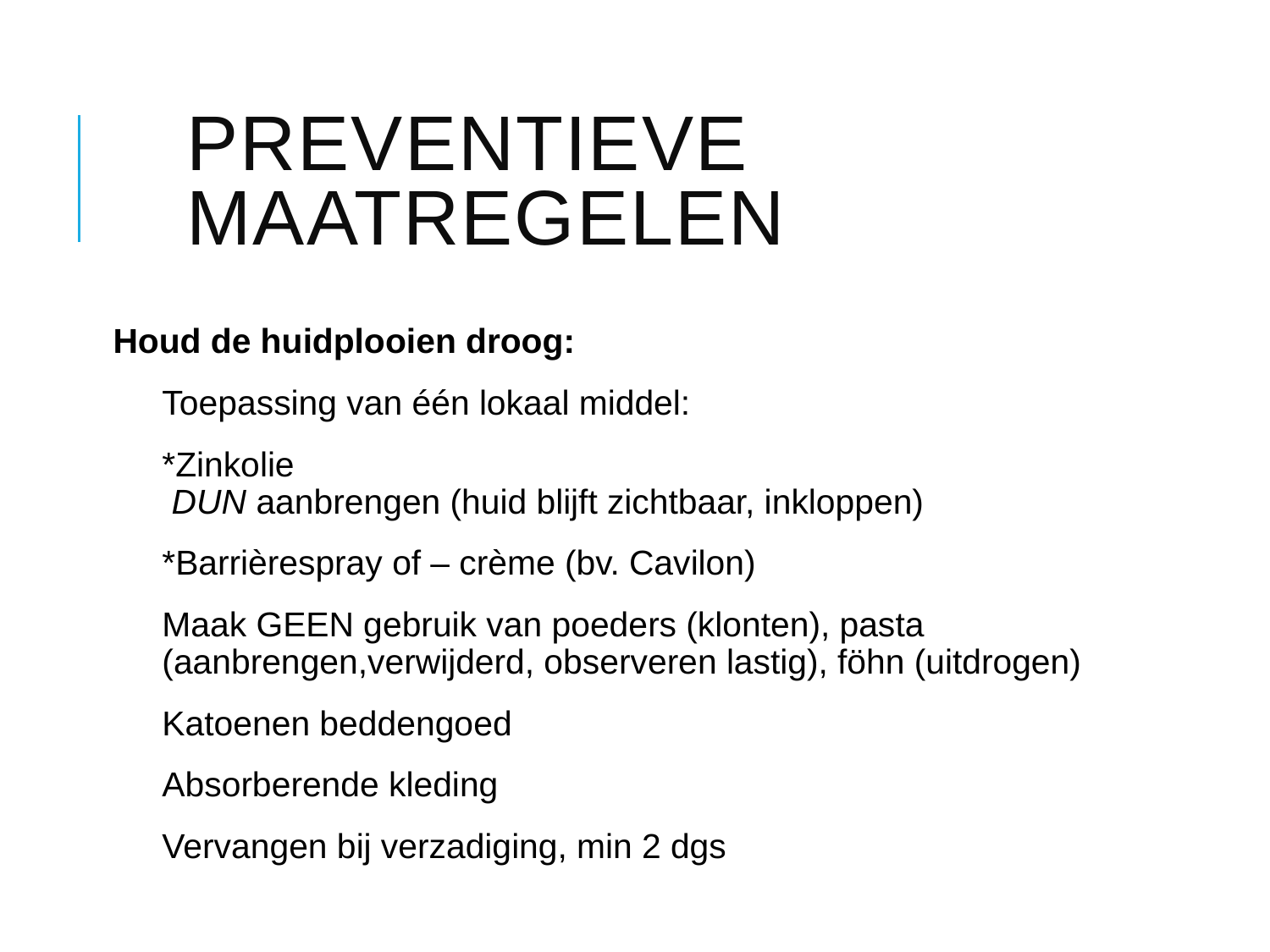

# Preventieve maatregelen
Houd de huidplooien droog:
Toepassing van één lokaal middel:
	*Zinkolie
 DUN aanbrengen (huid blijft zichtbaar, inkloppen)
	*Barrièrespray of – crème (bv. Cavilon)
Maak GEEN gebruik van poeders (klonten), pasta (aanbrengen,verwijderd, observeren lastig), föhn (uitdrogen)
Katoenen beddengoed
Absorberende kleding
Vervangen bij verzadiging, min 2 dgs